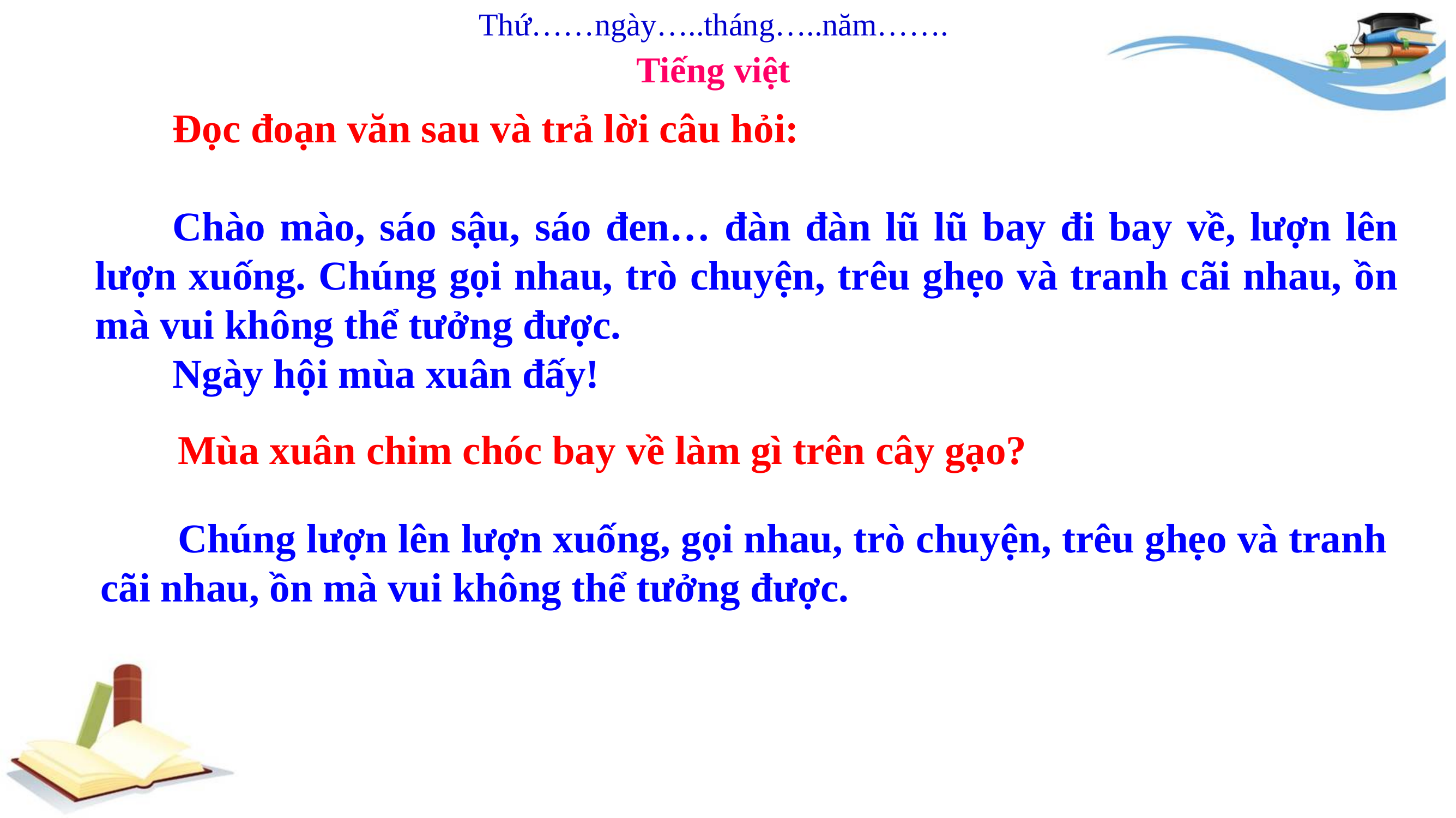

Thứ……ngày…..tháng…..năm…….
Tiếng việt
Đọc đoạn văn sau và trả lời câu hỏi:

Chào mào, sáo sậu, sáo đen… đàn đàn lũ lũ bay đi bay về, lượn lên lượn xuống. Chúng gọi nhau, trò chuyện, trêu ghẹo và tranh cãi nhau, ồn mà vui không thể tưởng được.
Ngày hội mùa xuân đấy!
Mùa xuân chim chóc bay về làm gì trên cây gạo?
Chúng lượn lên lượn xuống, gọi nhau, trò chuyện, trêu ghẹo và tranh cãi nhau, ồn mà vui không thể tưởng được.